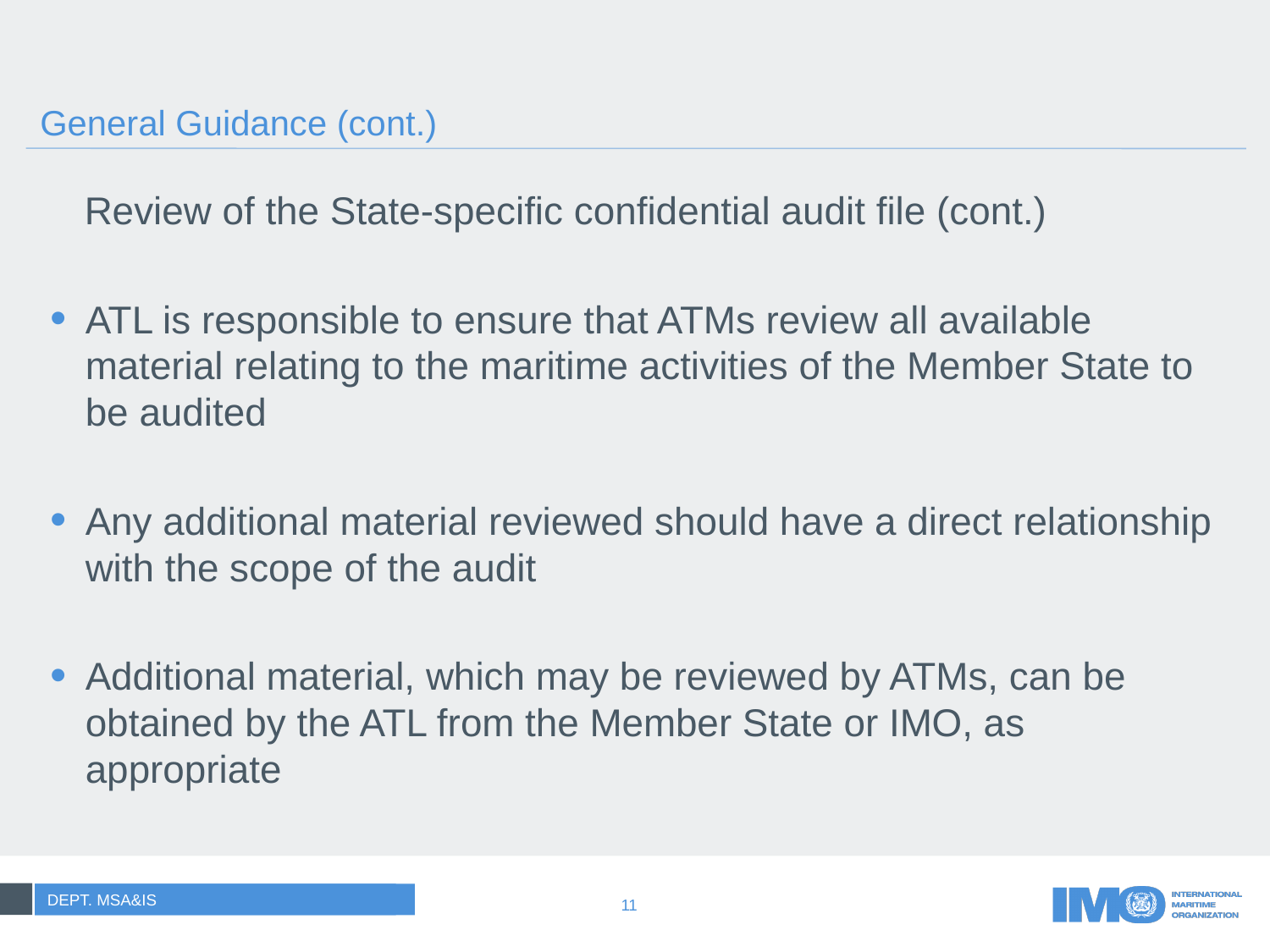

# General Guidance (cont.)
Review of the State-specific confidential audit file (cont.)

ATL is responsible to ensure that ATMs review all available material relating to the maritime activities of the Member State to be audited

Any additional material reviewed should have a direct relationship with the scope of the audit

Additional material, which may be reviewed by ATMs, can be obtained by the ATL from the Member State or IMO, as appropriate